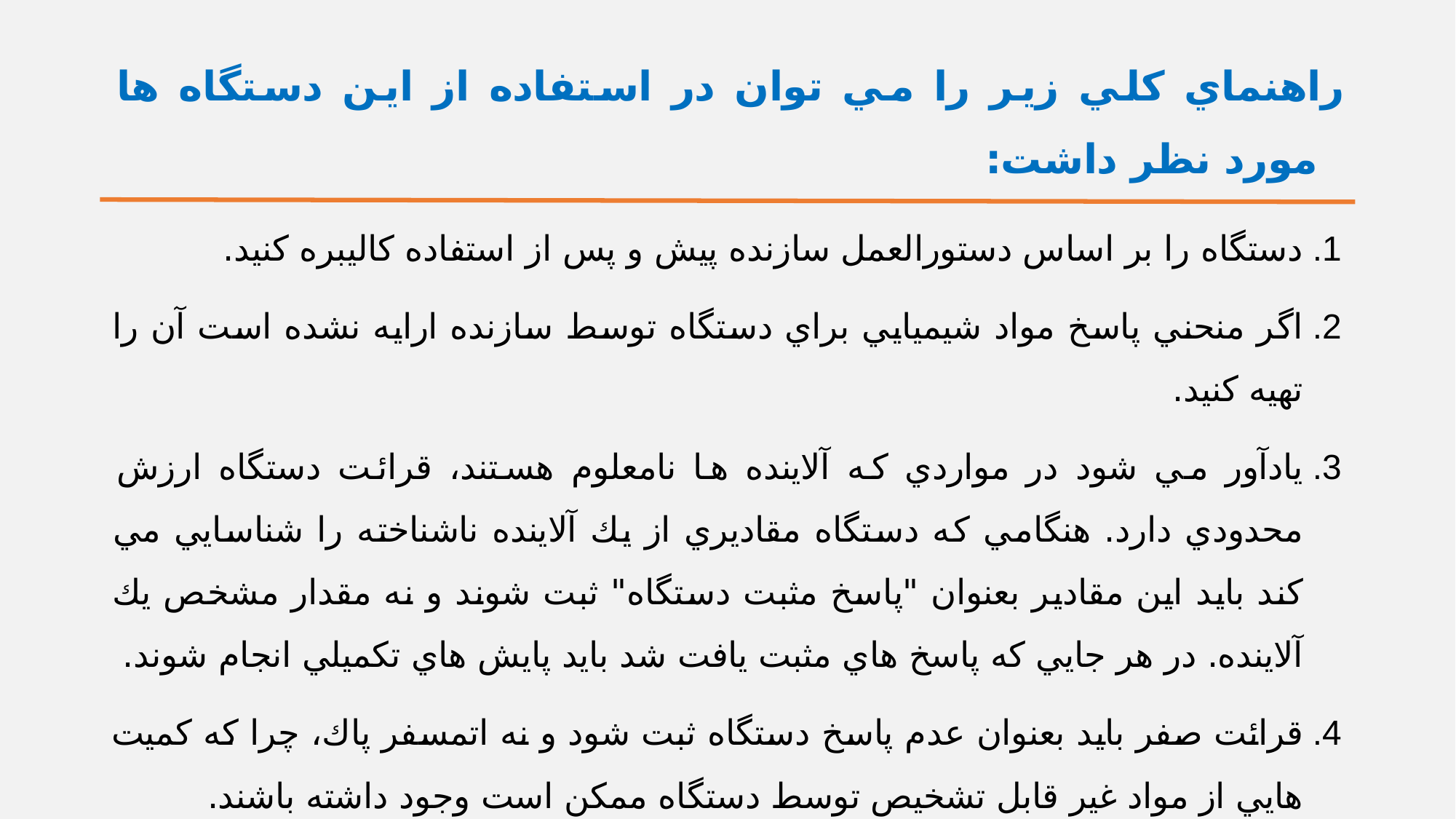

# راهنماي كلي زير را مي توان در استفاده از اين دستگاه ها مورد نظر داشت:
دستگاه را بر اساس دستورالعمل سازنده پيش و پس از استفاده كاليبره كنيد.
اگر منحني پاسخ مواد شيميايي براي دستگاه توسط سازنده ارايه نشده است آن را تهيه كنيد.
يادآور مي شود در مواردي كه آلاينده ها نامعلوم هستند، قرائت دستگاه ارزش محدودي دارد. هنگامي كه دستگاه مقاديري از يك آلاينده ناشناخته را شناسايي مي كند بايد اين مقادير بعنوان "پاسخ مثبت دستگاه" ثبت شوند و نه مقدار مشخص يك آلاينده. در هر جايي كه پاسخ هاي مثبت يافت شد بايد پايش هاي تكميلي انجام شوند.
قرائت صفر بايد بعنوان عدم پاسخ دستگاه ثبت شود و نه اتمسفر پاك، چرا كه كميت هايي از مواد غير قابل تشخيص توسط دستگاه ممكن است وجود داشته باشند.
اندازه گيري ها بايد با چندين ارزيابي و شناسايي ديگر تاييد شوند.